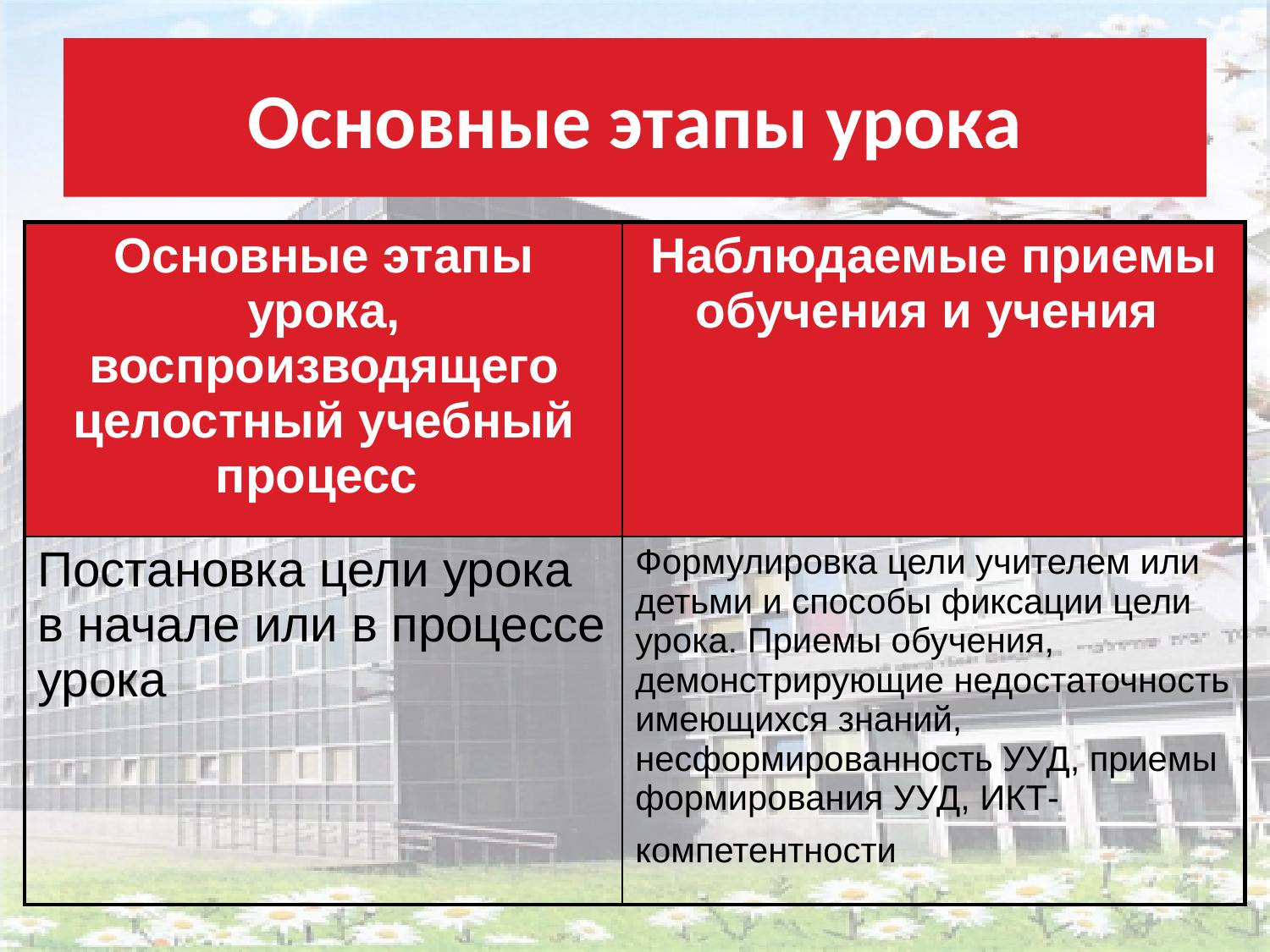

# Основные этапы урока
| Основные этапы урока, воспроизводящего целостный учебный процесс | Наблюдаемые приемы обучения и учения |
| --- | --- |
| Постановка цели урока в начале или в процессе урока | Формулировка цели учителем или детьми и способы фиксации цели урока. Приемы обучения, демонстрирующие недостаточность имеющихся знаний, несформированность УУД, приемы формирования УУД, ИКТ-компетентности |